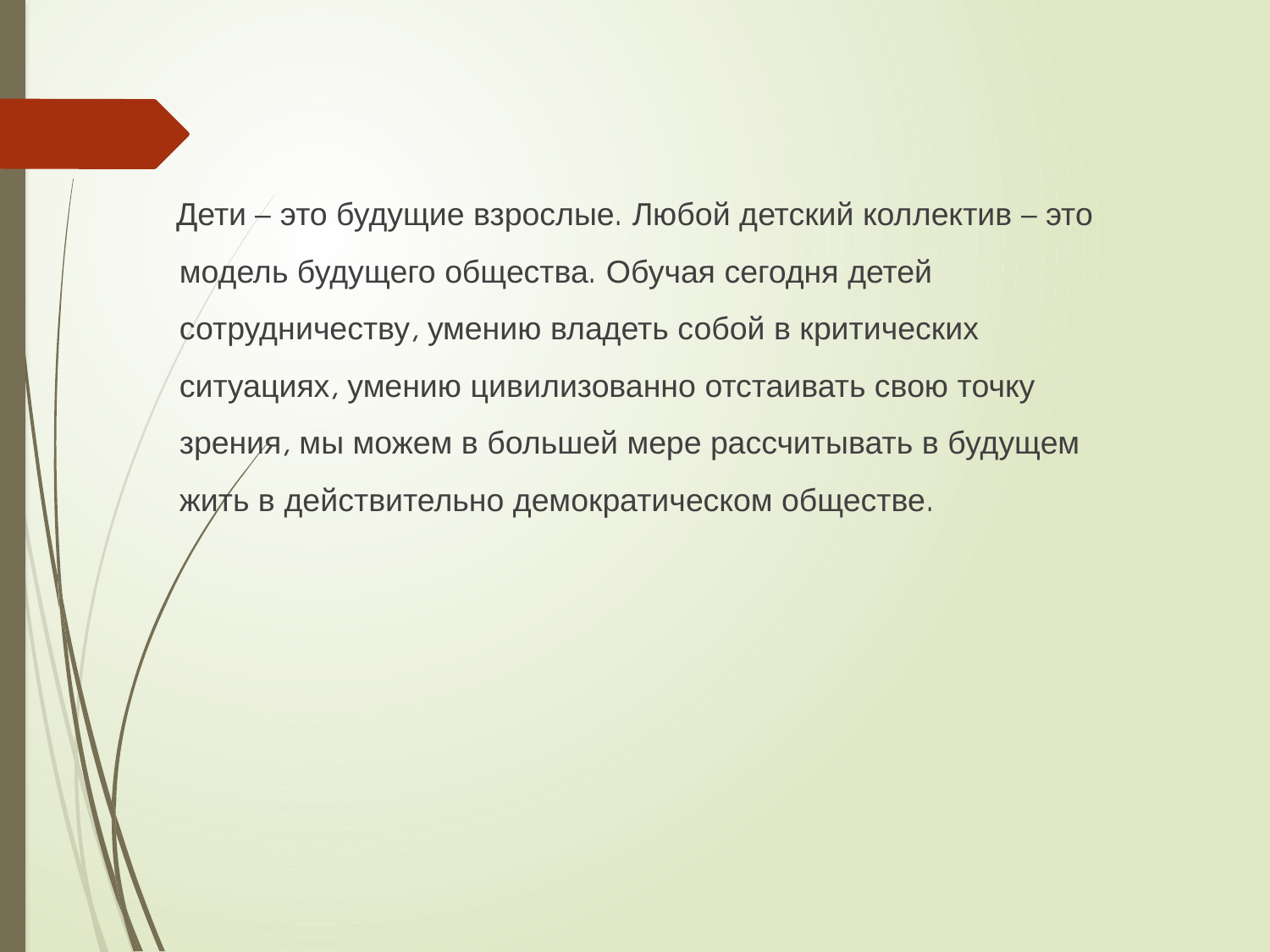

#
     Дети – это будущие взрослые. Любой детский коллектив – это модель будущего общества. Обучая сегодня детей сотрудничеству, умению владеть собой в критических ситуациях, умению цивилизованно отстаивать свою точку зрения, мы можем в большей мере рассчитывать в будущем жить в действительно демократическом обществе.